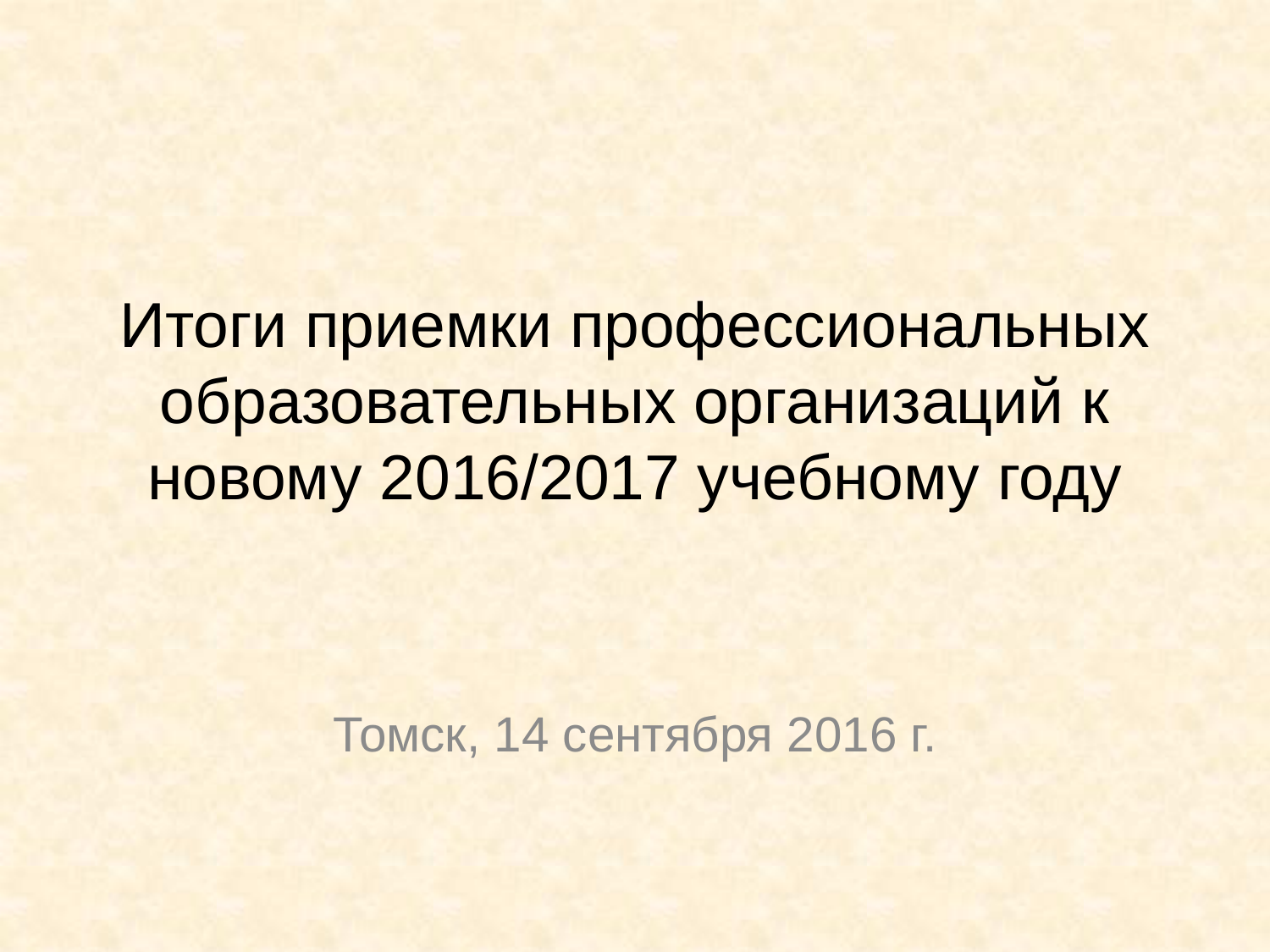

# Итоги приемки профессиональных образовательных организаций к новому 2016/2017 учебному году
Томск, 14 сентября 2016 г.